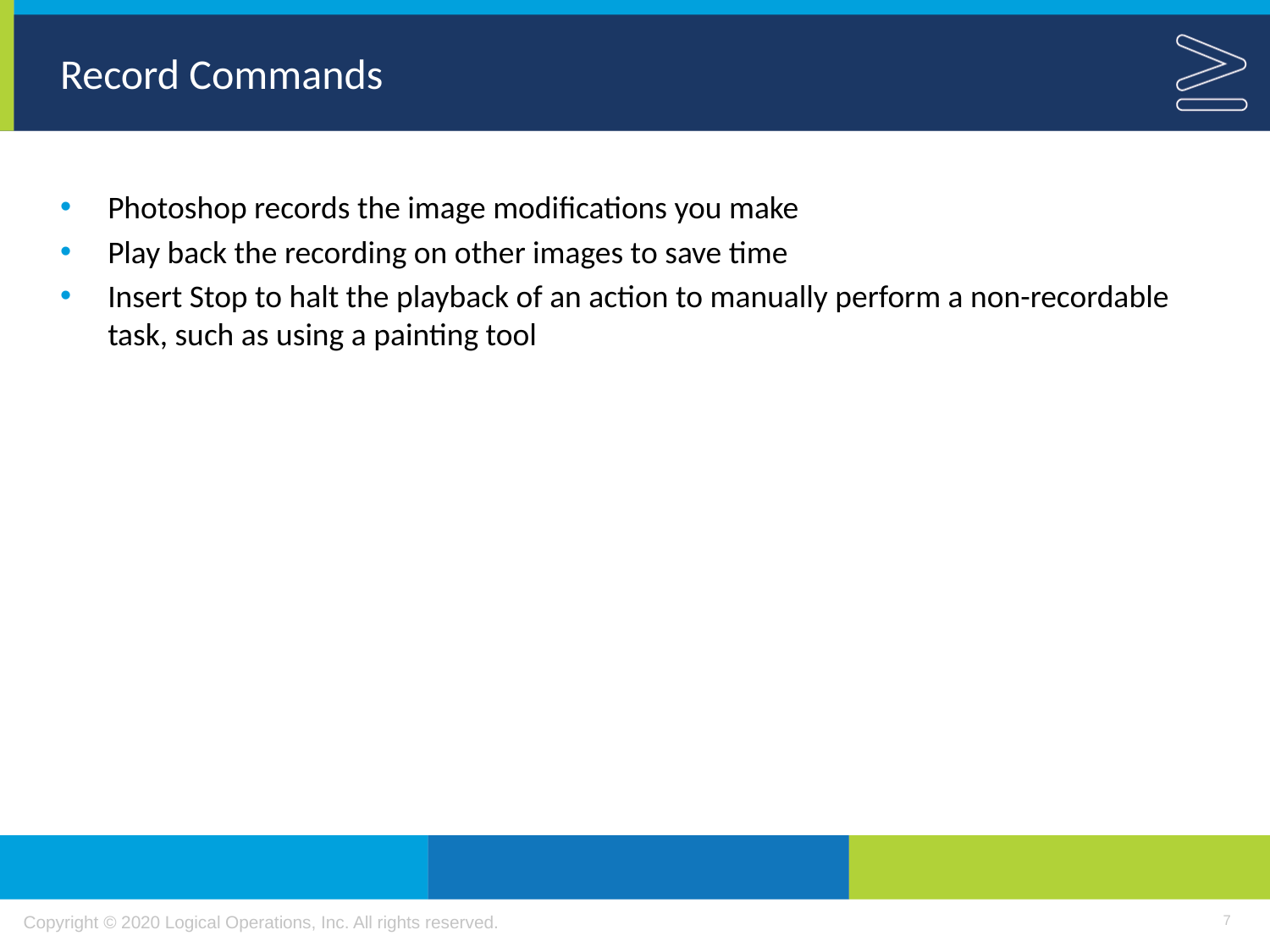

# Record Commands
Photoshop records the image modifications you make
Play back the recording on other images to save time
Insert Stop to halt the playback of an action to manually perform a non-recordable task, such as using a painting tool
7